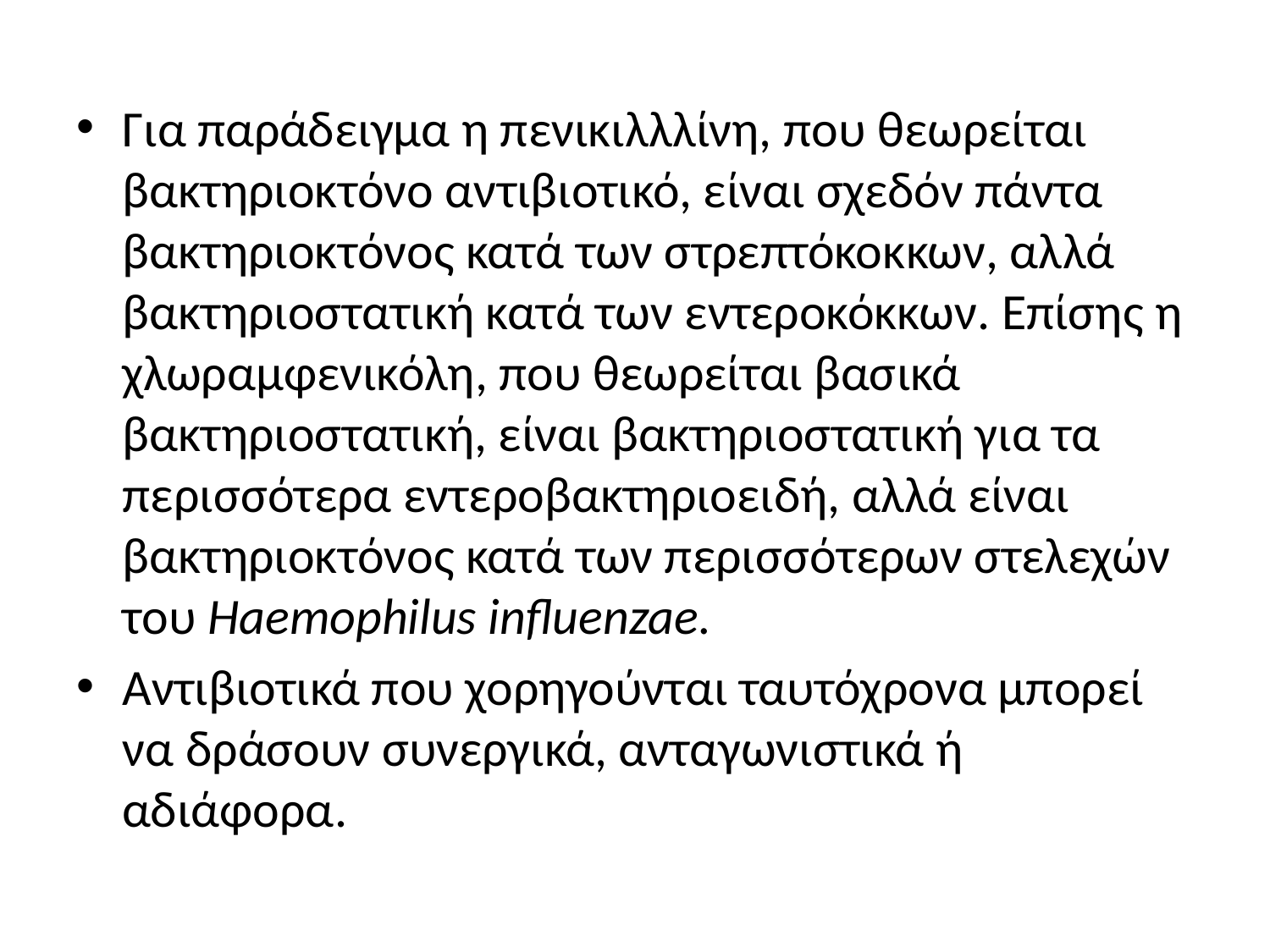

Για παράδειγμα η πενικιλλλίνη, που θεωρείται βακτηριοκτόνο αντιβιοτικό, είναι σχεδόν πάντα βακτηριοκτόνος κατά των στρεπτόκοκκων, αλλά βακτηριοστατική κατά των εντεροκόκκων. Επίσης η χλωραμφενικόλη, που θεωρείται βασικά βακτηριοστατική, είναι βακτηριοστατική για τα περισσότερα εντεροβακτηριοειδή, αλλά είναι βακτηριοκτόνος κατά των περισσότερων στελεχών του Haemophilus influenzae.
Αντιβιοτικά που χορηγούνται ταυτόχρονα μπορεί να δράσουν συνεργικά, ανταγωνιστικά ή αδιάφορα.